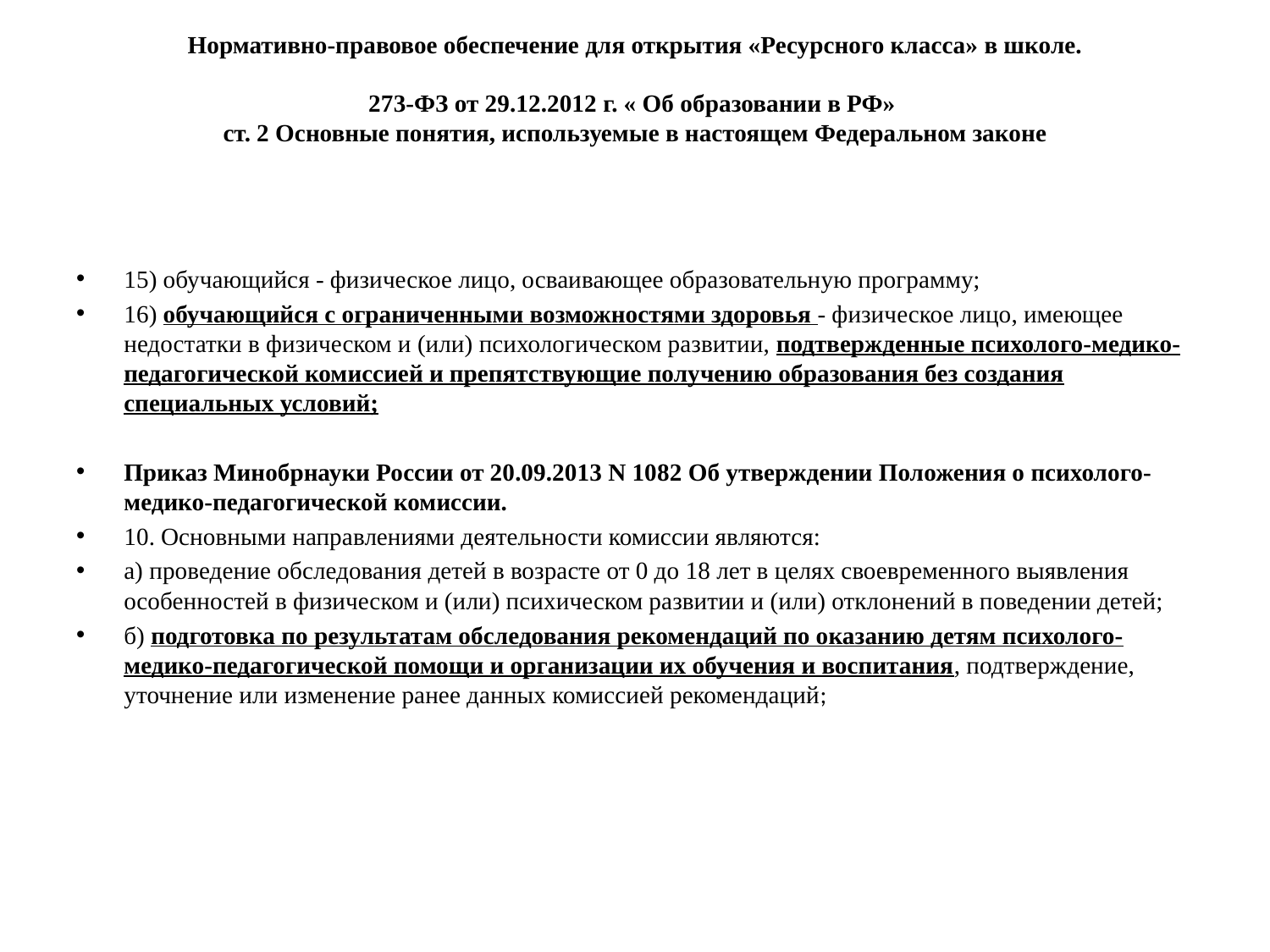

# Нормативно-правовое обеспечение для открытия «Ресурсного класса» в школе. 273-ФЗ от 29.12.2012 г. « Об образовании в РФ» ст. 2 Основные понятия, используемые в настоящем Федеральном законе

15) обучающийся - физическое лицо, осваивающее образовательную программу;
16) обучающийся с ограниченными возможностями здоровья - физическое лицо, имеющее недостатки в физическом и (или) психологическом развитии, подтвержденные психолого-медико-педагогической комиссией и препятствующие получению образования без создания специальных условий;

Приказ Минобрнауки России от 20.09.2013 N 1082 Об утверждении Положения о психолого-медико-педагогической комиссии.
10. Основными направлениями деятельности комиссии являются:
а) проведение обследования детей в возрасте от 0 до 18 лет в целях своевременного выявления особенностей в физическом и (или) психическом развитии и (или) отклонений в поведении детей;
б) подготовка по результатам обследования рекомендаций по оказанию детям психолого-медико-педагогической помощи и организации их обучения и воспитания, подтверждение, уточнение или изменение ранее данных комиссией рекомендаций;